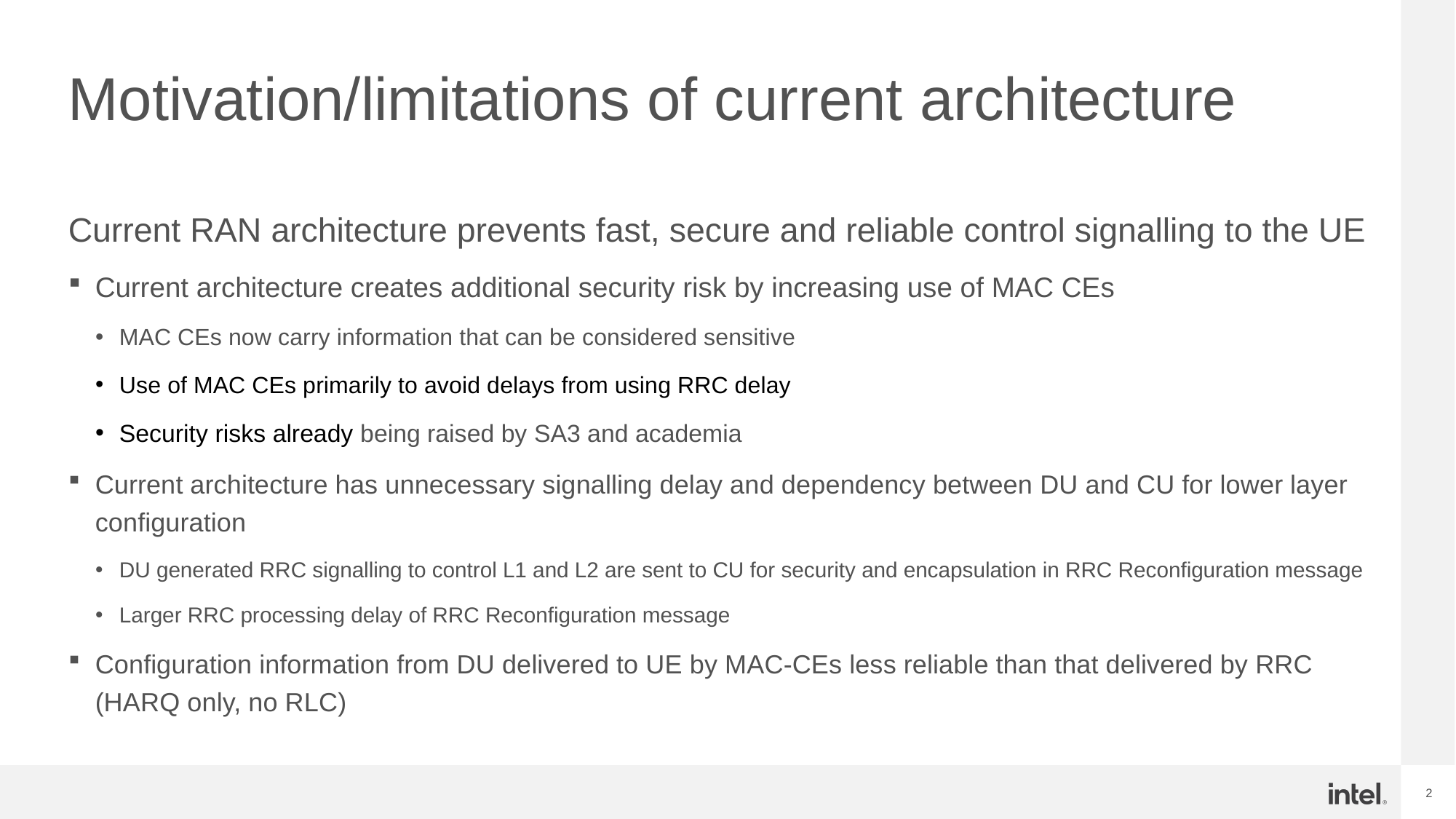

# Motivation/limitations of current architecture
Current RAN architecture prevents fast, secure and reliable control signalling to the UE
Current architecture creates additional security risk by increasing use of MAC CEs
MAC CEs now carry information that can be considered sensitive
Use of MAC CEs primarily to avoid delays from using RRC delay
Security risks already being raised by SA3 and academia
Current architecture has unnecessary signalling delay and dependency between DU and CU for lower layer configuration
DU generated RRC signalling to control L1 and L2 are sent to CU for security and encapsulation in RRC Reconfiguration message
Larger RRC processing delay of RRC Reconfiguration message
Configuration information from DU delivered to UE by MAC-CEs less reliable than that delivered by RRC (HARQ only, no RLC)